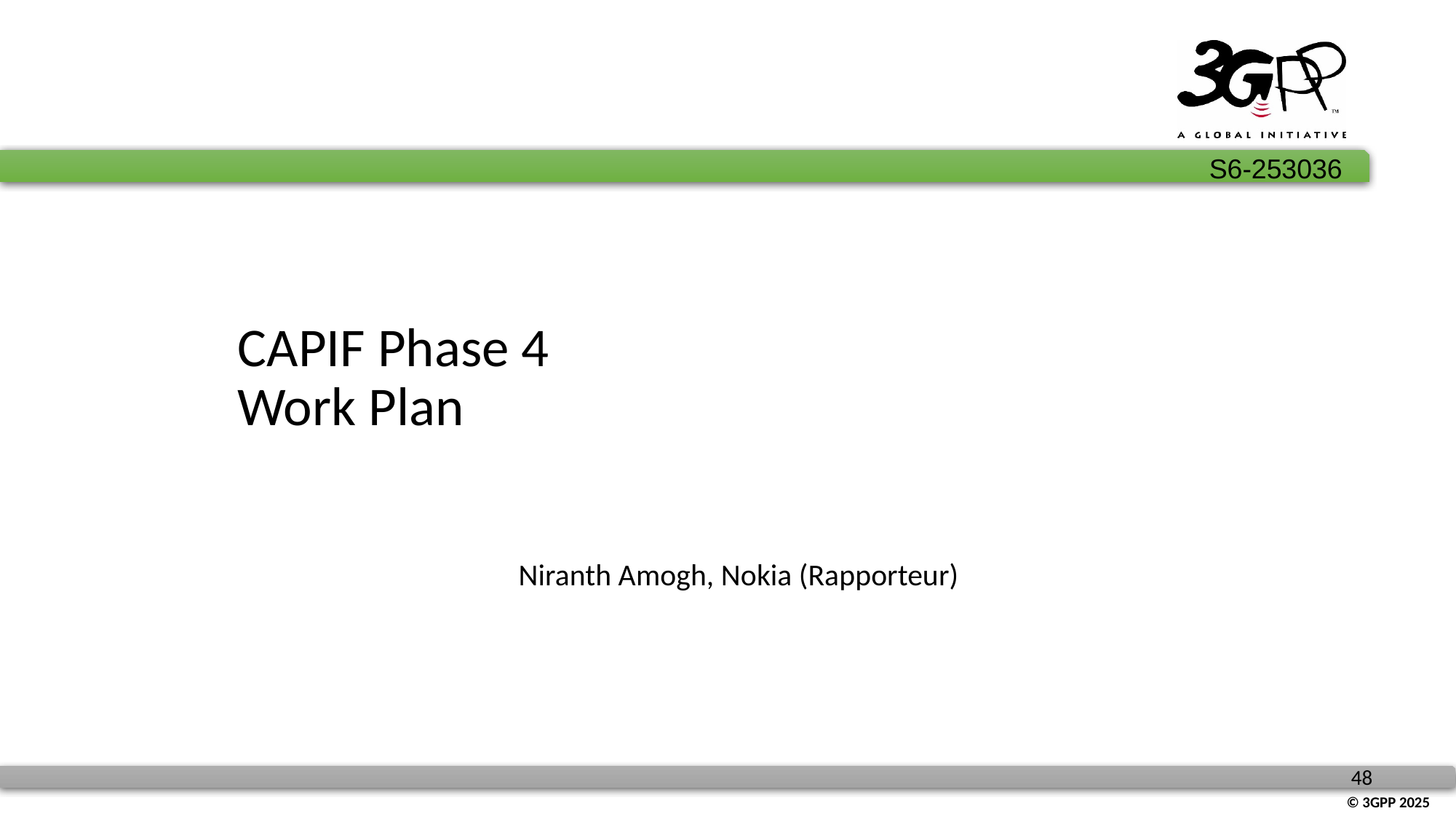

# CAPIF Phase 4 Work Plan
Niranth Amogh, Nokia (Rapporteur)